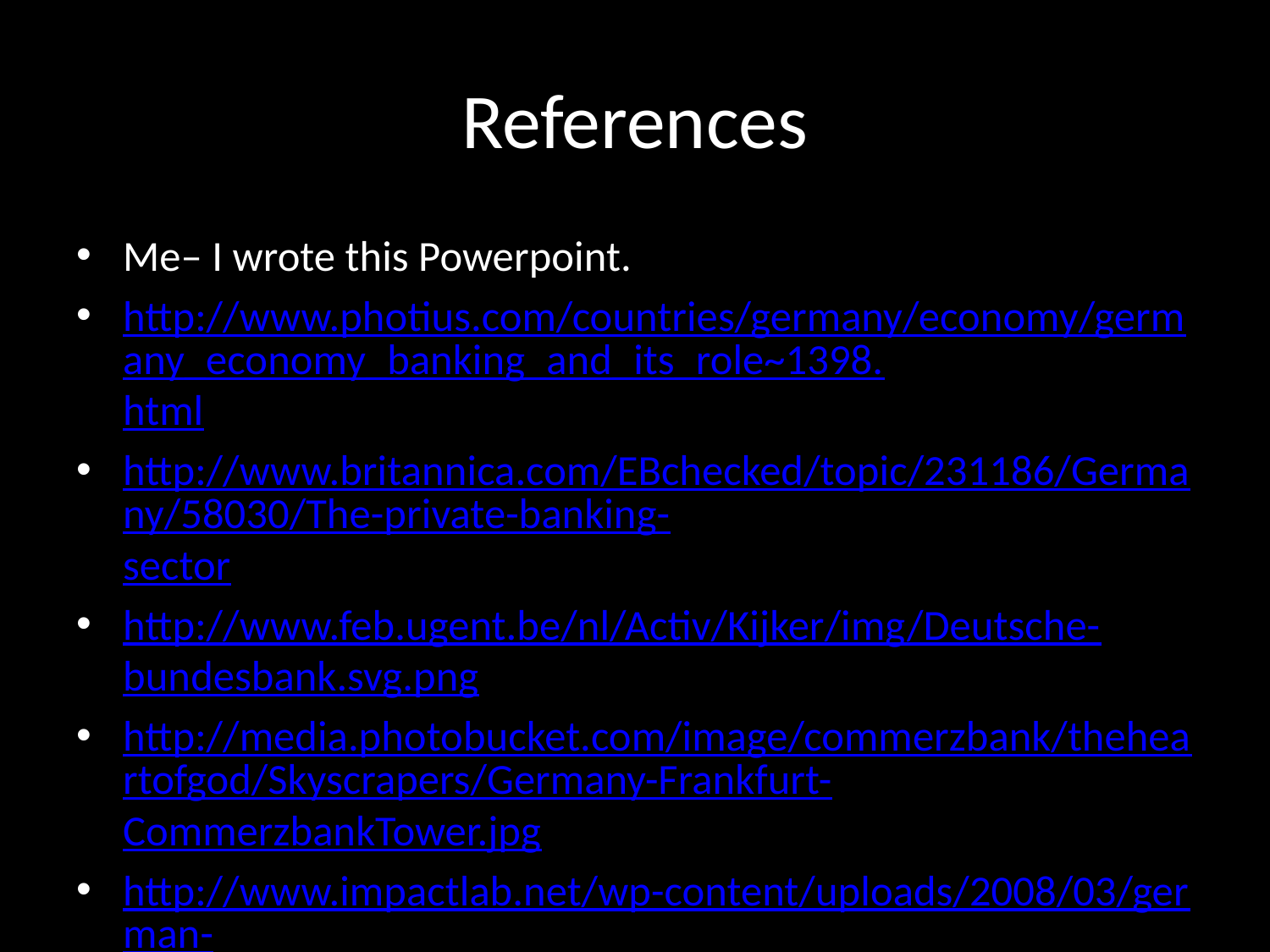

# References
Me– I wrote this Powerpoint.
http://www.photius.com/countries/germany/economy/germany_economy_banking_and_its_role~1398.html
http://www.britannica.com/EBchecked/topic/231186/Germany/58030/The-private-banking-sector
http://www.feb.ugent.be/nl/Activ/Kijker/img/Deutsche-bundesbank.svg.png
http://media.photobucket.com/image/commerzbank/theheartofgod/Skyscrapers/Germany-Frankfurt-CommerzbankTower.jpg
http://www.impactlab.net/wp-content/uploads/2008/03/german-bank.jpg